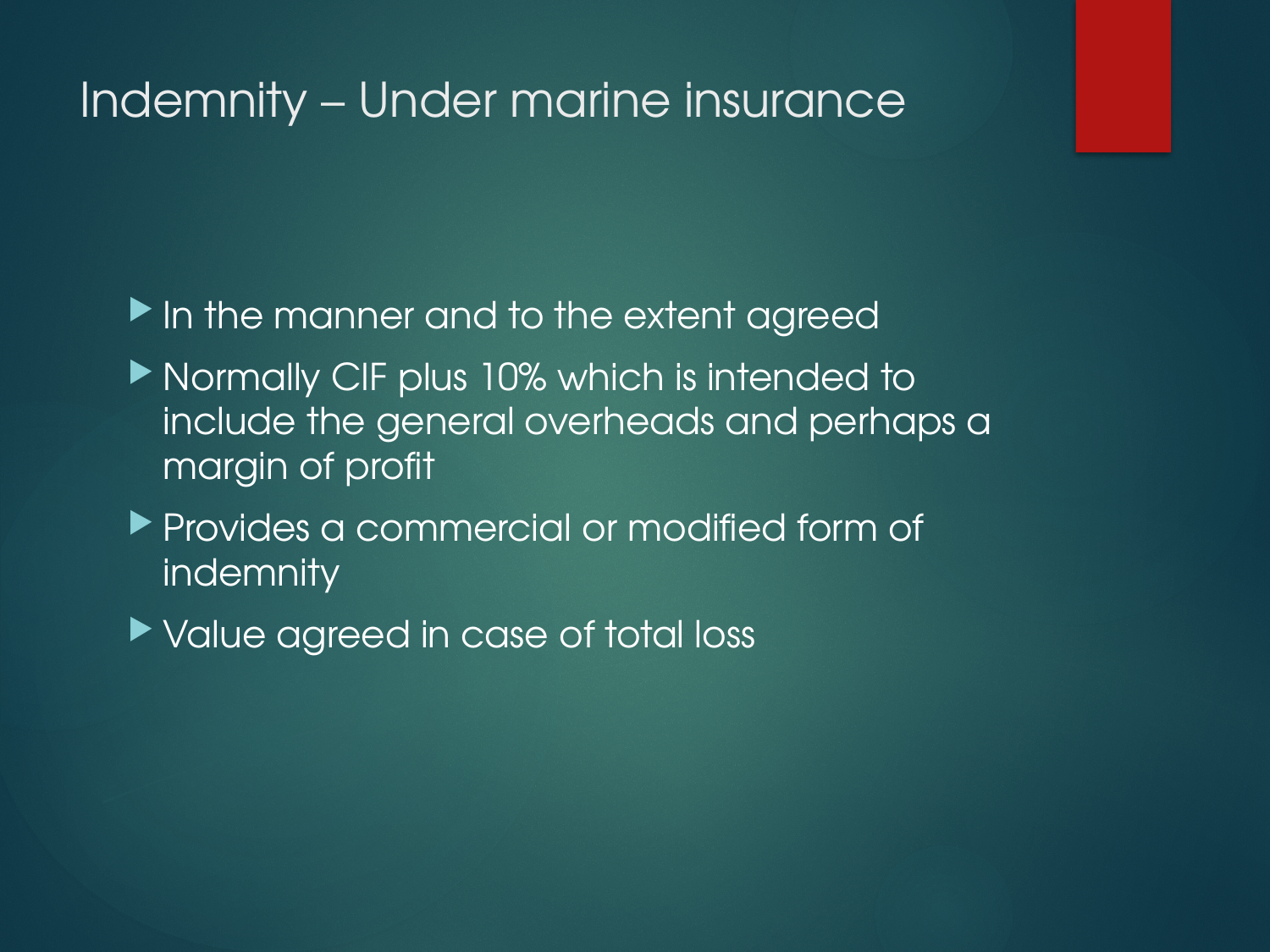

# Indemnity – Under marine insurance
In the manner and to the extent agreed
Normally CIF plus 10% which is intended to include the general overheads and perhaps a margin of profit
Provides a commercial or modified form of indemnity
Value agreed in case of total loss